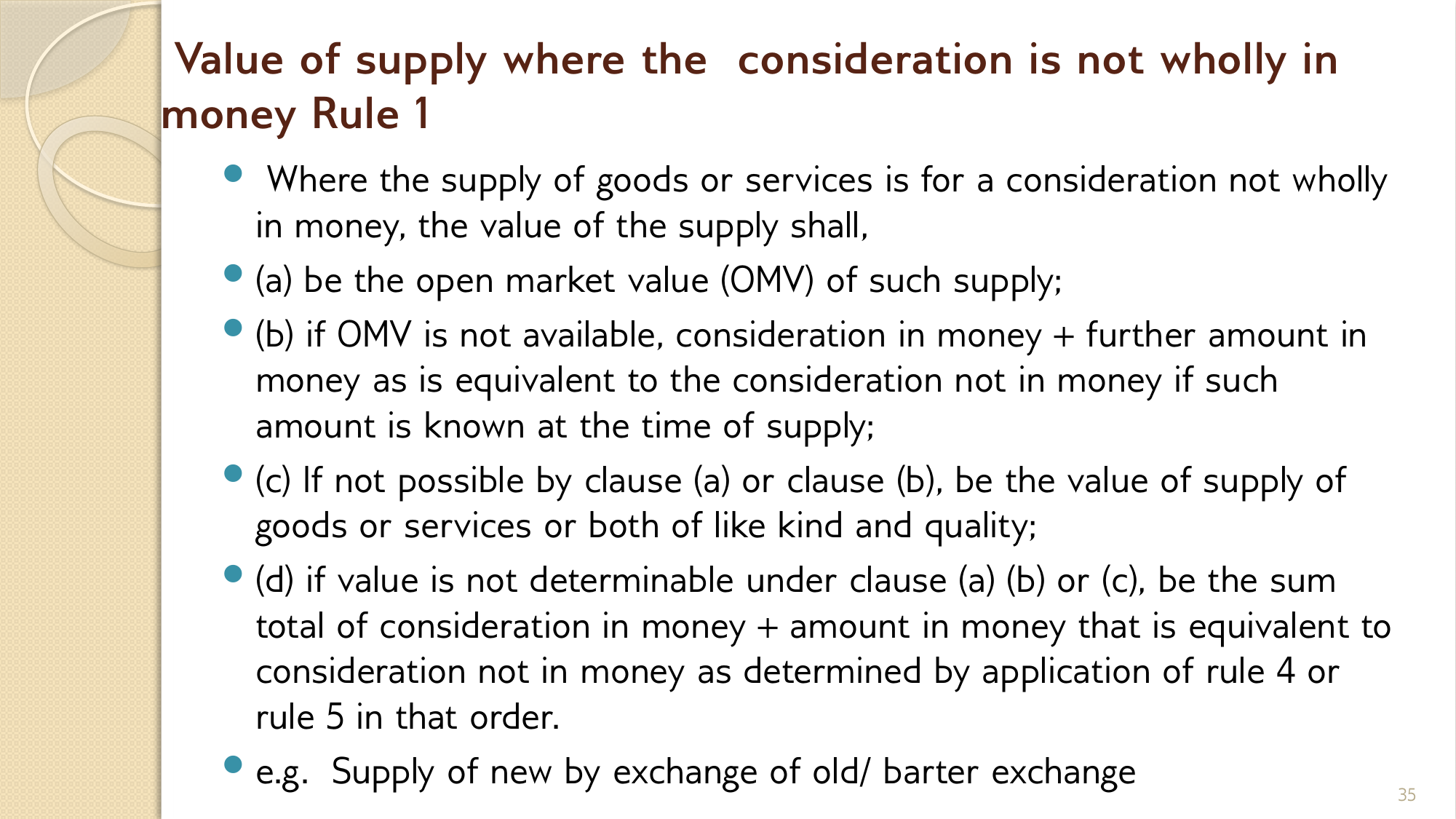

# Value of supply where the  consideration is not wholly in money Rule 1
 Where the supply of goods or services is for a consideration not wholly in money, the value of the supply shall,
(a) be the open market value (OMV) of such supply;
(b) if OMV is not available, consideration in money + further amount in money as is equivalent to the consideration not in money if such amount is known at the time of supply;
(c) If not possible by clause (a) or clause (b), be the value of supply of goods or services or both of like kind and quality;
(d) if value is not determinable under clause (a) (b) or (c), be the sum total of consideration in money + amount in money that is equivalent to consideration not in money as determined by application of rule 4 or rule 5 in that order.
e.g.  Supply of new by exchange of old/ barter exchange
35